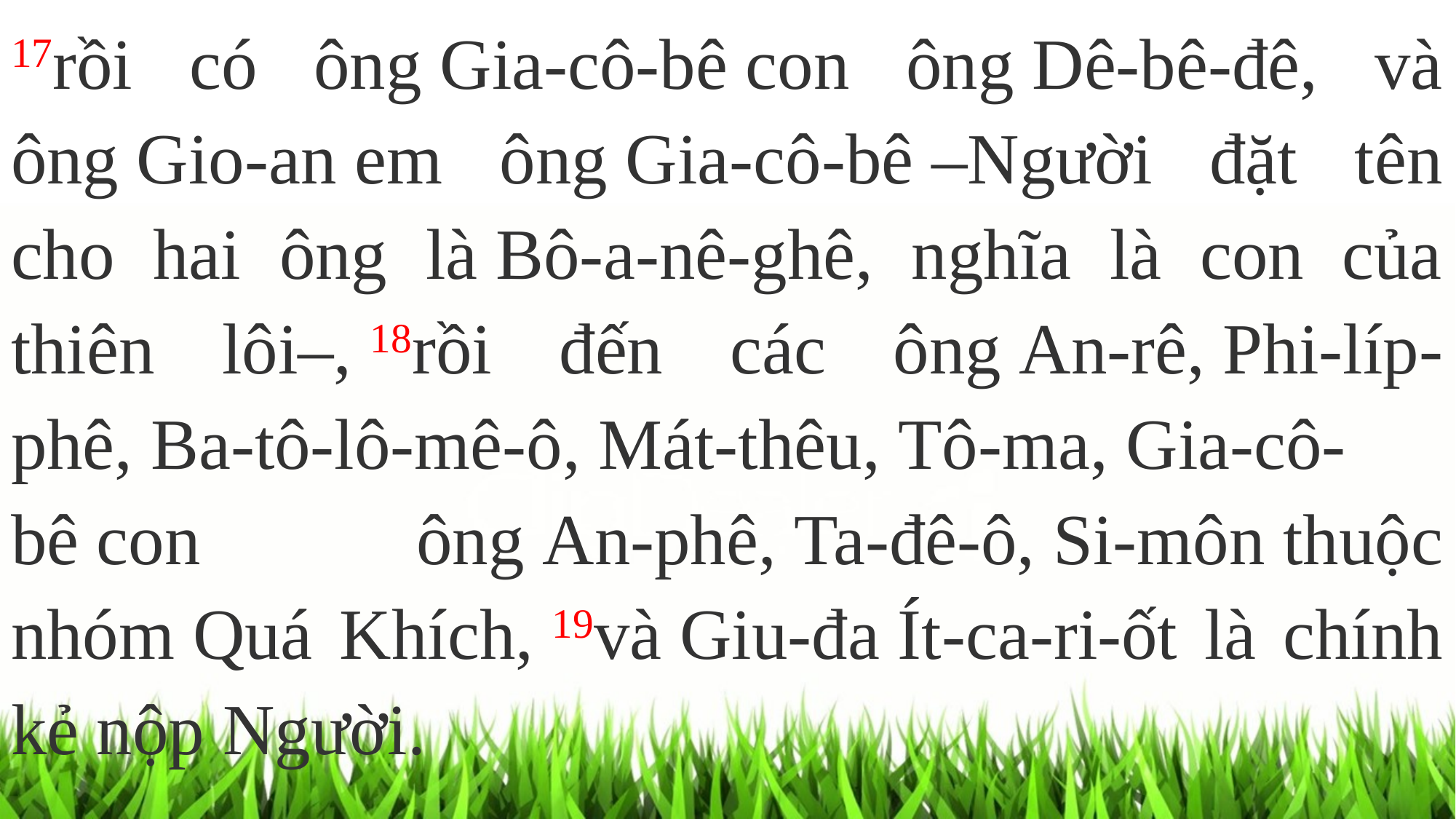

17rồi có ông Gia-cô-bê con ông Dê-bê-đê, và ông Gio-an em ông Gia-cô-bê –Người đặt tên cho hai ông là Bô-a-nê-ghê, nghĩa là con của thiên lôi–, 18rồi đến các ông An-rê, Phi-líp-phê, Ba-tô-lô-mê-ô, Mát-thêu, Tô-ma, Gia-cô-bê con ông An-phê, Ta-đê-ô, Si-môn thuộc nhóm Quá Khích, 19và Giu-đa Ít-ca-ri-ốt là chính kẻ nộp Người.